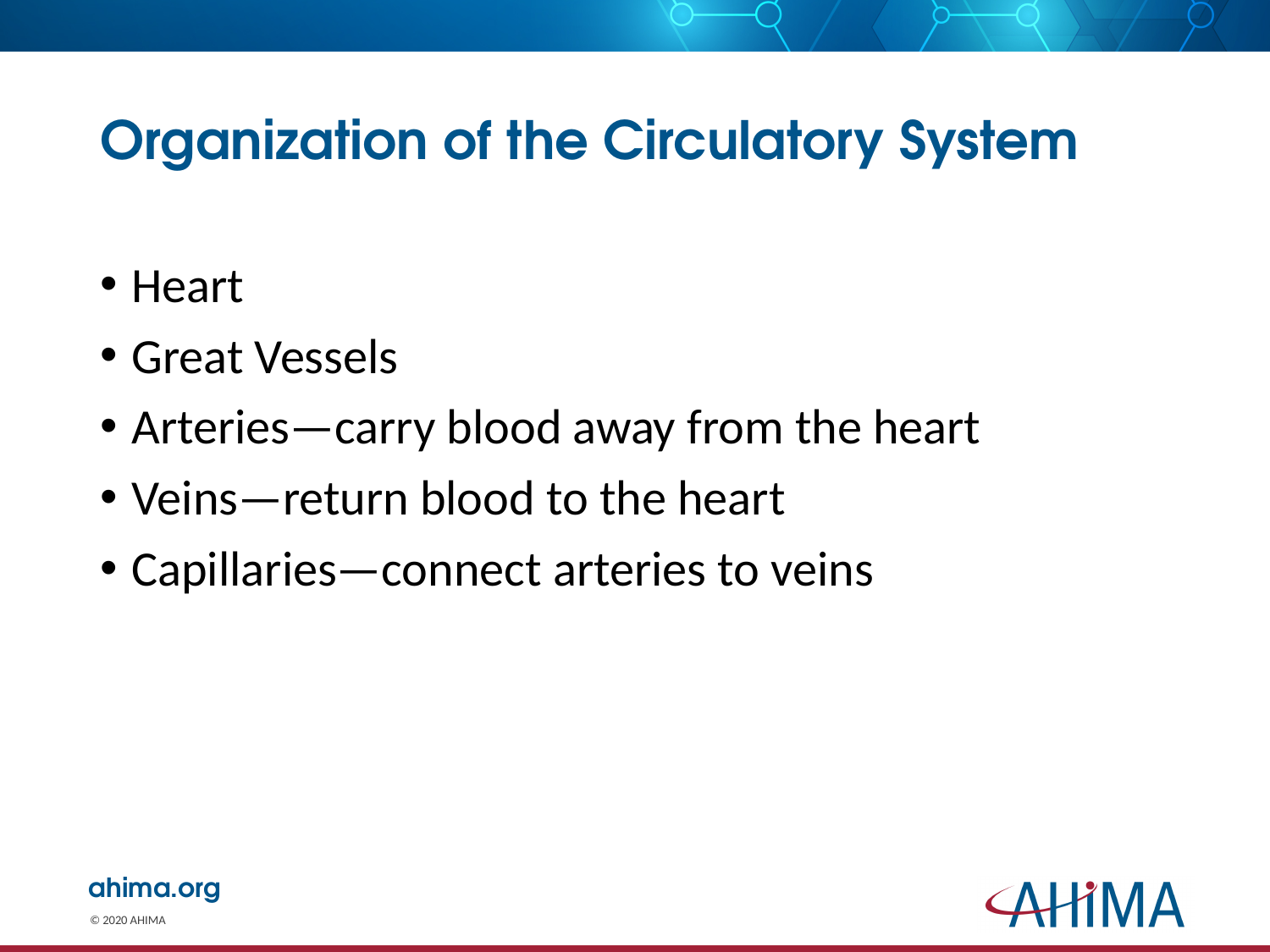

# Organization of the Circulatory System
Heart
Great Vessels
Arteries—carry blood away from the heart
Veins—return blood to the heart
Capillaries—connect arteries to veins